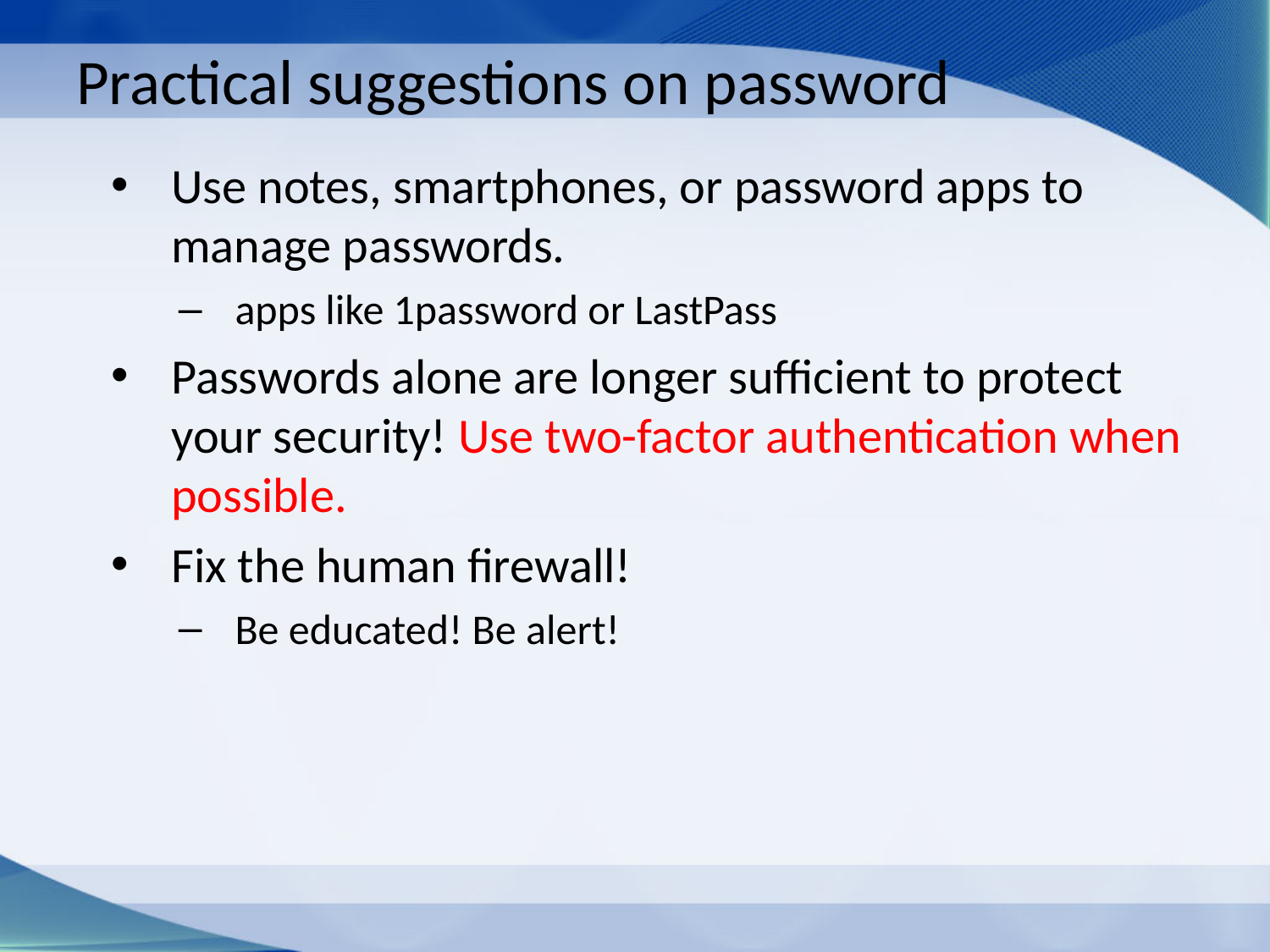

# Practical suggestions on password
Use notes, smartphones, or password apps to manage passwords.
apps like 1password or LastPass
Passwords alone are longer sufficient to protect your security! Use two-factor authentication when possible.
Fix the human firewall!
Be educated! Be alert!